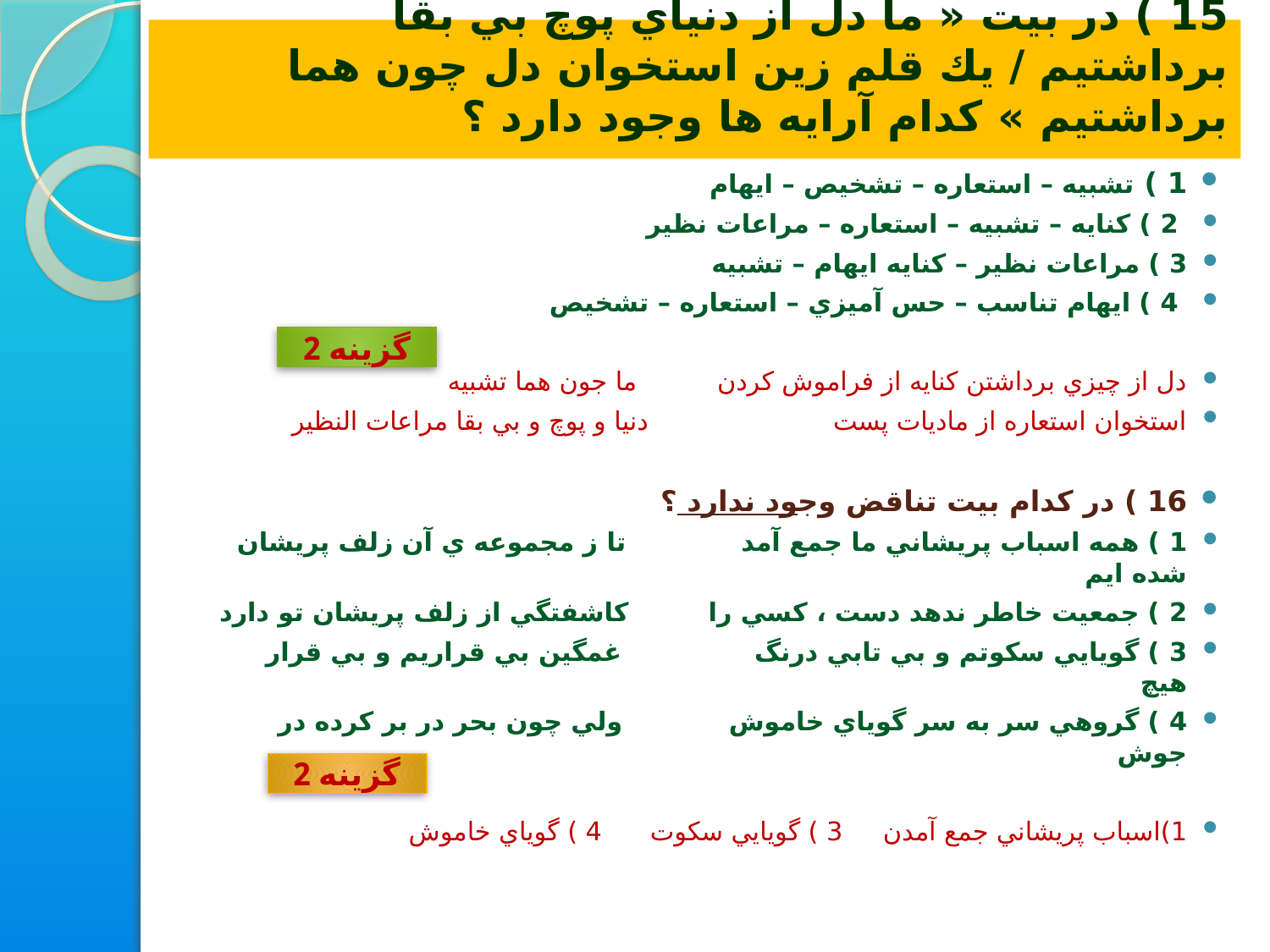

# 15 ) در بيت « ما دل از دنياي پوچ بي بقا برداشتيم / يك قلم زين استخوان دل چون هما برداشتيم » كدام آرايه ها وجود دارد ؟
1 ) تشبيه – استعاره – تشخيص – ايهام
 2 ) كنايه – تشبيه – استعاره – مراعات نظير
3 ) مراعات نظير – كنايه ايهام – تشبيه
 4 ) ايهام تناسب – حس آميزي – استعاره – تشخيص

دل از چيزي برداشتن كنايه از فراموش كردن          ما جون هما تشبيه
استخوان استعاره از ماديات پست                       دنيا و پوچ و بي بقا مراعات النظير

16 ) در كدام بيت تناقض وجود ندارد ؟
1 ) همه اسباب پريشاني ما جمع آمد             تا ز مجموعه ي آن زلف پريشان شده ايم
2 ) جمعيت خاطر ندهد دست ، كسي را         كاشفتگي از زلف پريشان تو دارد
3 ) گويايي سكوتم و بي تابي درنگ               غمگين بي قراريم و بي قرار هيچ
4 ) گروهي سر به سر گوياي خاموش            ولي چون بحر در بر كرده در جوش

1)اسباب پريشاني جمع آمدن     3 ) گويايي سكوت      4 ) گوياي خاموش
گزینه 2
گزینه 2